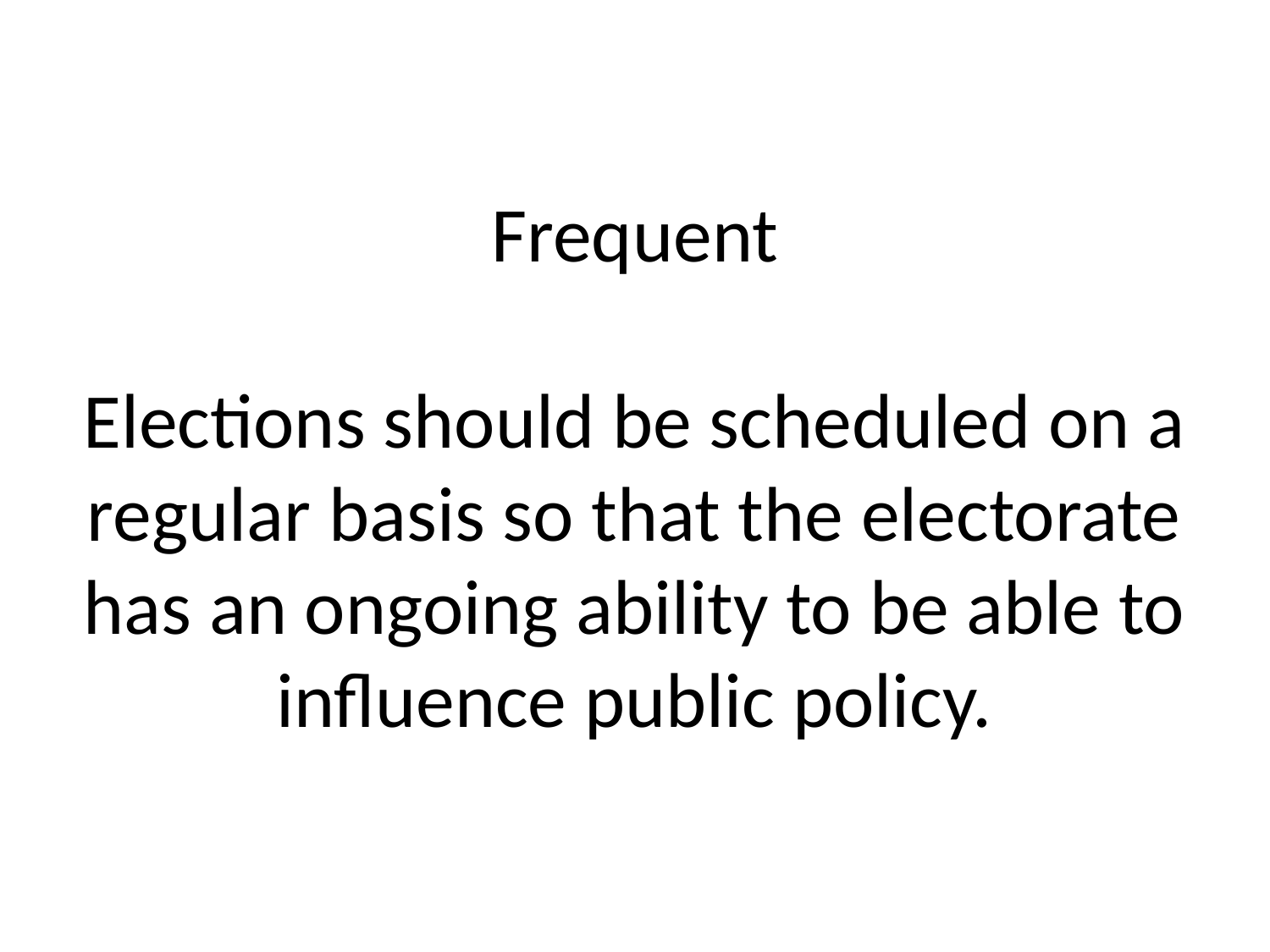

# Frequent Elections should be scheduled on a regular basis so that the electorate has an ongoing ability to be able to influence public policy.